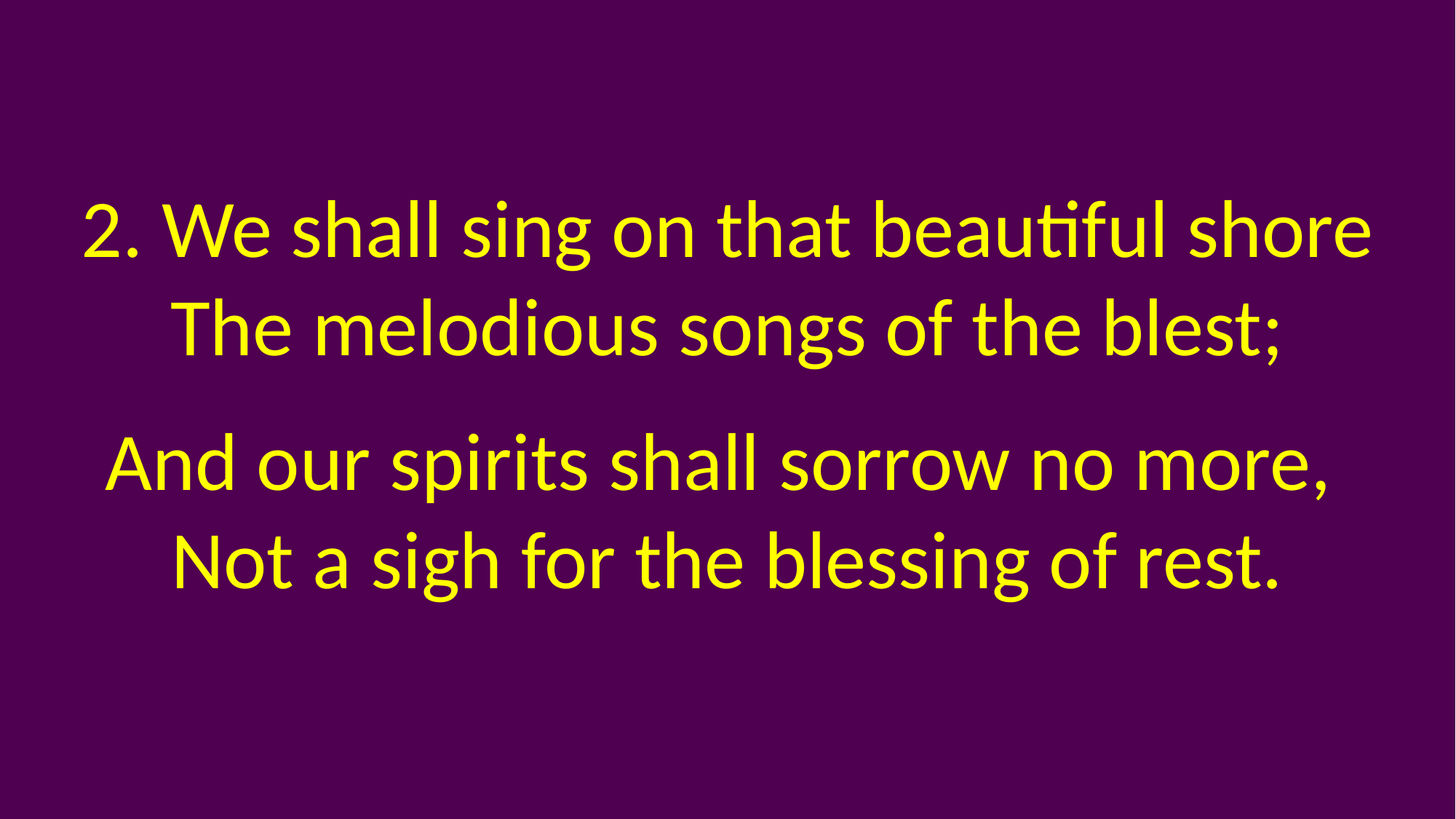

2. We shall sing on that beautiful shore
The melodious songs of the blest;
And our spirits shall sorrow no more,
Not a sigh for the blessing of rest.